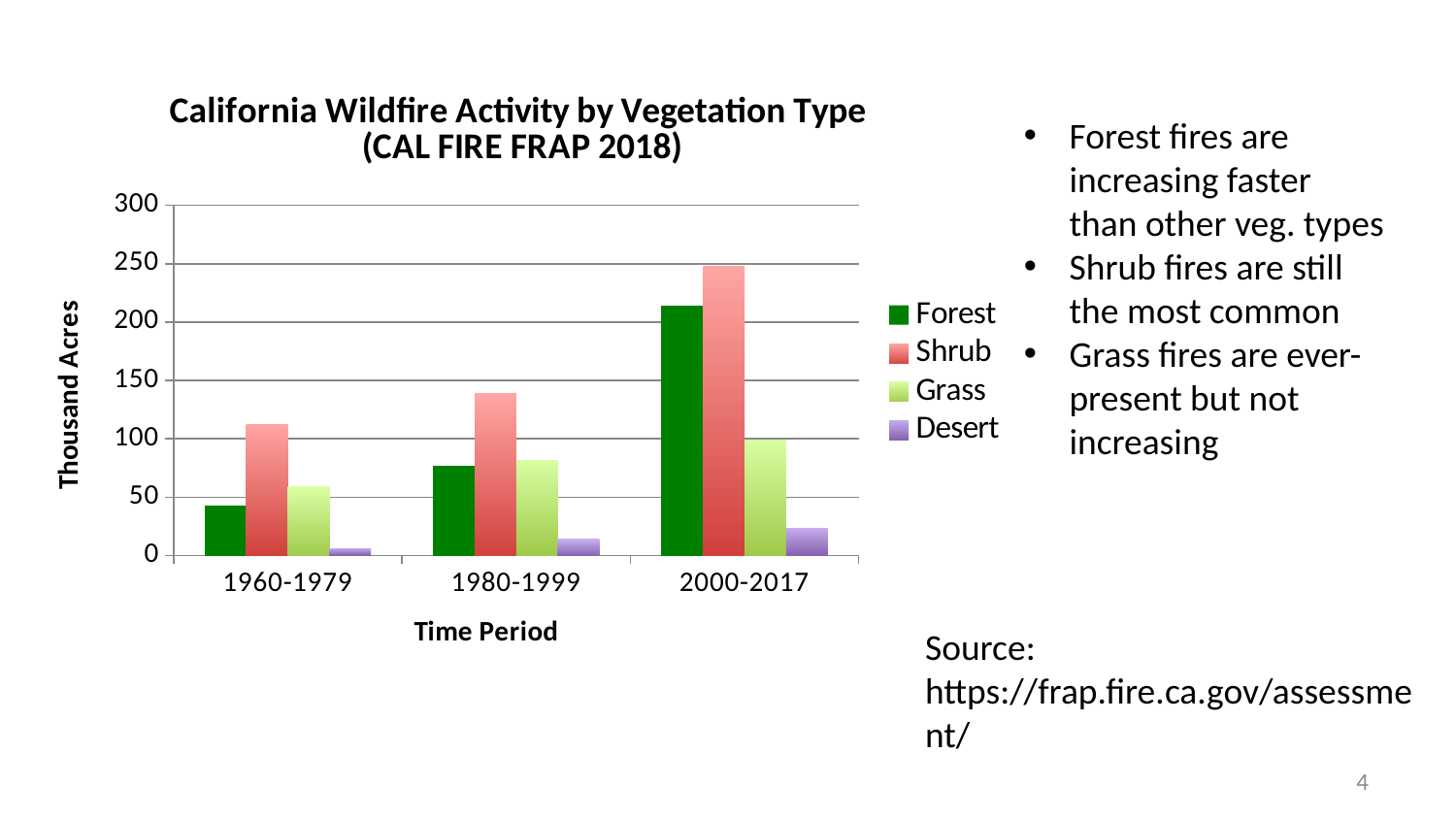

### Chart: California Wildfire Activity by Vegetation Type
(CAL FIRE FRAP 2018)

| Category | Forest | Shrub | Grass | Desert |
|---|---|---|---|---|
| 1960-1979 | 42.8 | 112.6 | 59.3 | 5.6 |
| 1980-1999 | 76.9 | 138.6 | 81.3 | 14.0 |
| 2000-2017 | 214.4 | 247.7 | 98.6 | 23.6 |
Forest fires are increasing faster than other veg. types
Shrub fires are still the most common
Grass fires are ever-present but not increasing
Source: https://frap.fire.ca.gov/assessment/
4